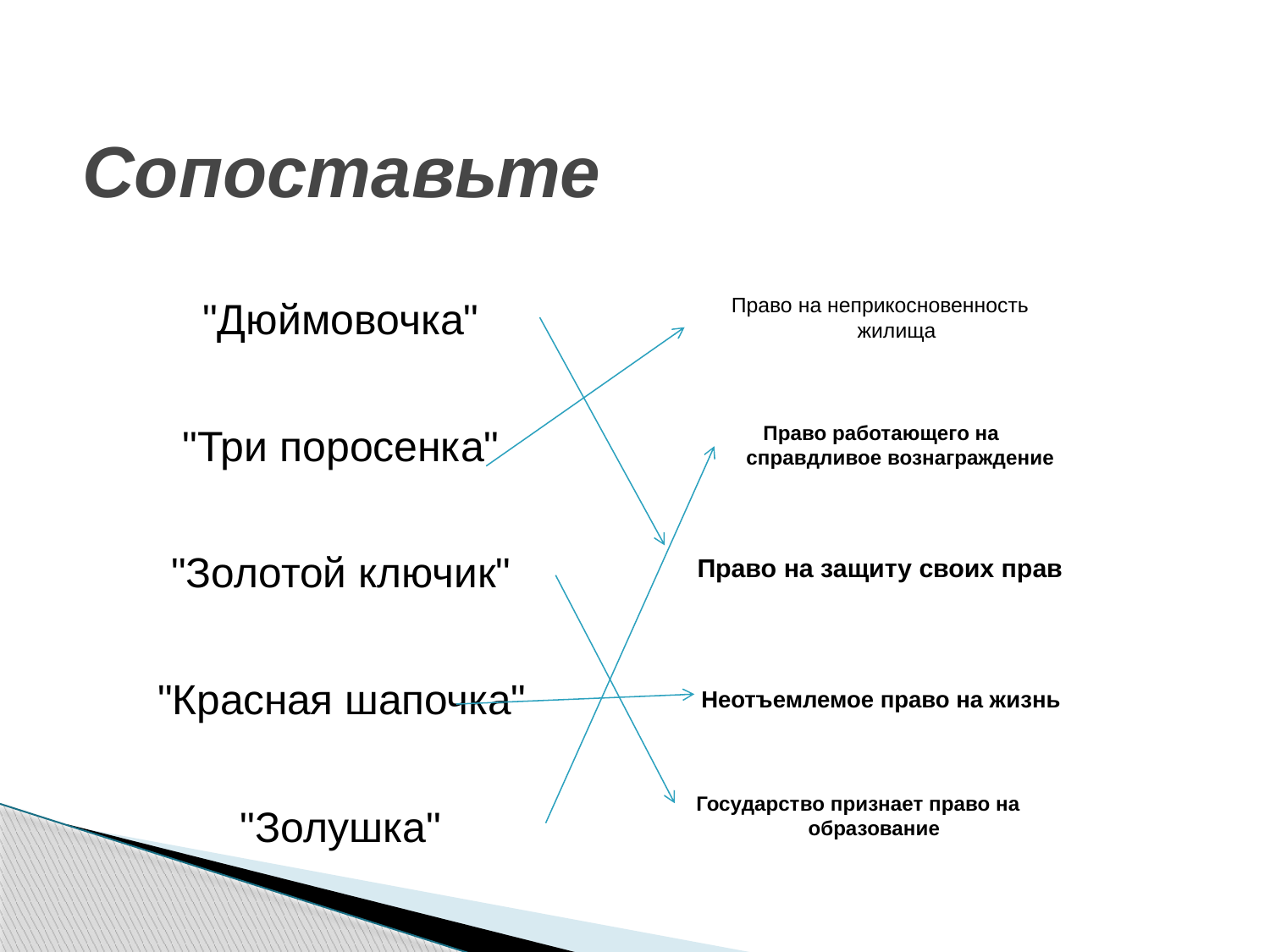

# Сопоставьте
"Дюймовочка"
Право на неприкосновенность жилища
"Три поросенка"
Право работающего на справдливое вознаграждение
Право на защиту своих прав
"Золотой ключик"
"Красная шапочка"
Неотъемлемое право на жизнь
Государство признает право на образование
"Золушка"